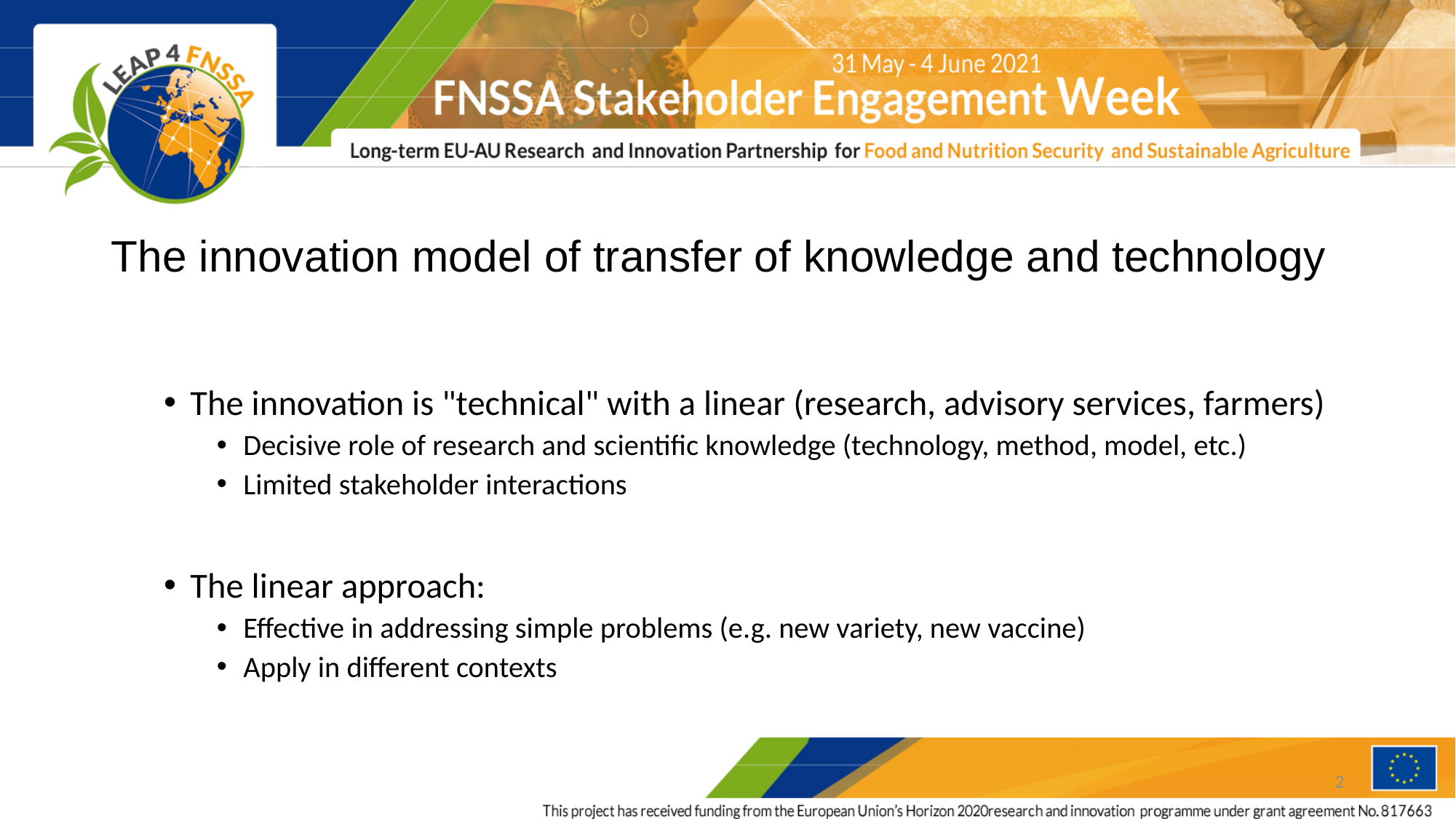

# The innovation model of transfer of knowledge and technology

The innovation is "technical" with a linear (research, advisory services, farmers)
Decisive role of research and scientific knowledge (technology, method, model, etc.)
Limited stakeholder interactions

The linear approach:
Effective in addressing simple problems (e.g. new variety, new vaccine)
Apply in different contexts

2